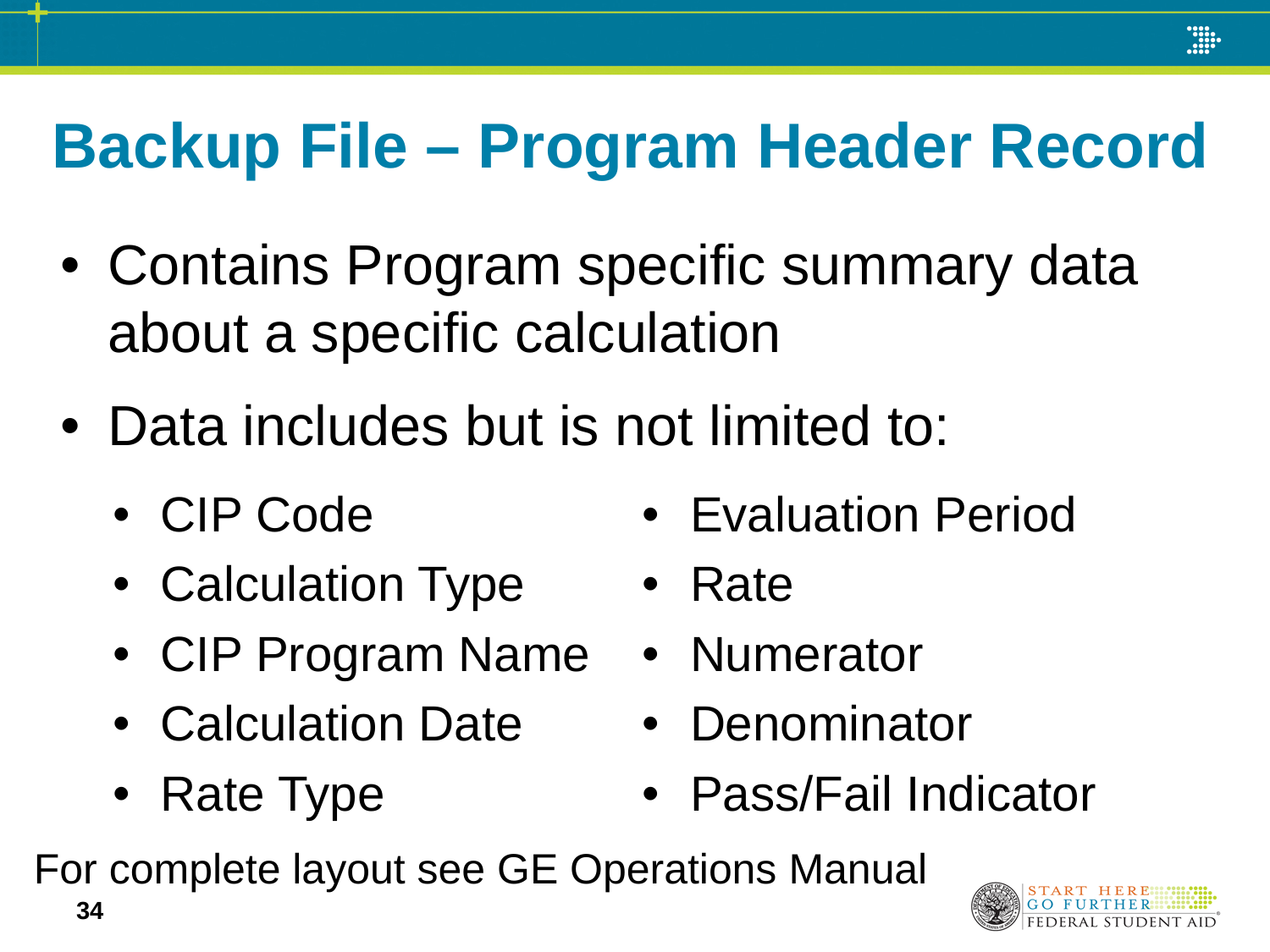

# Backup File – Program Header Record
Contains Program specific summary data about a specific calculation
Data includes but is not limited to:
CIP Code
Calculation Type
CIP Program Name
Calculation Date
Rate Type
Evaluation Period
Rate
Numerator
Denominator
Pass/Fail Indicator

For complete layout see GE Operations Manual
34